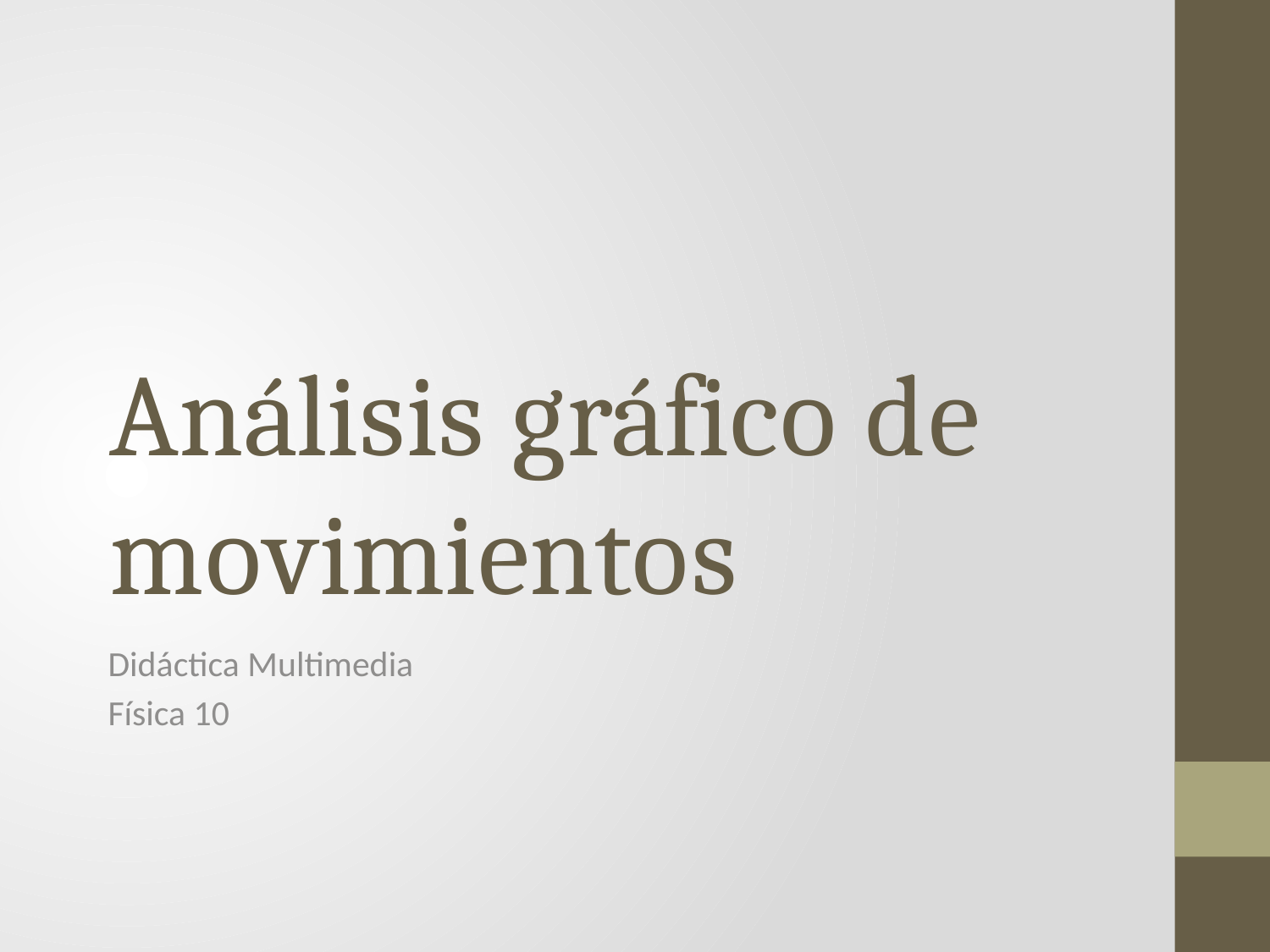

# Análisis gráfico de movimientos
Didáctica Multimedia
Física 10